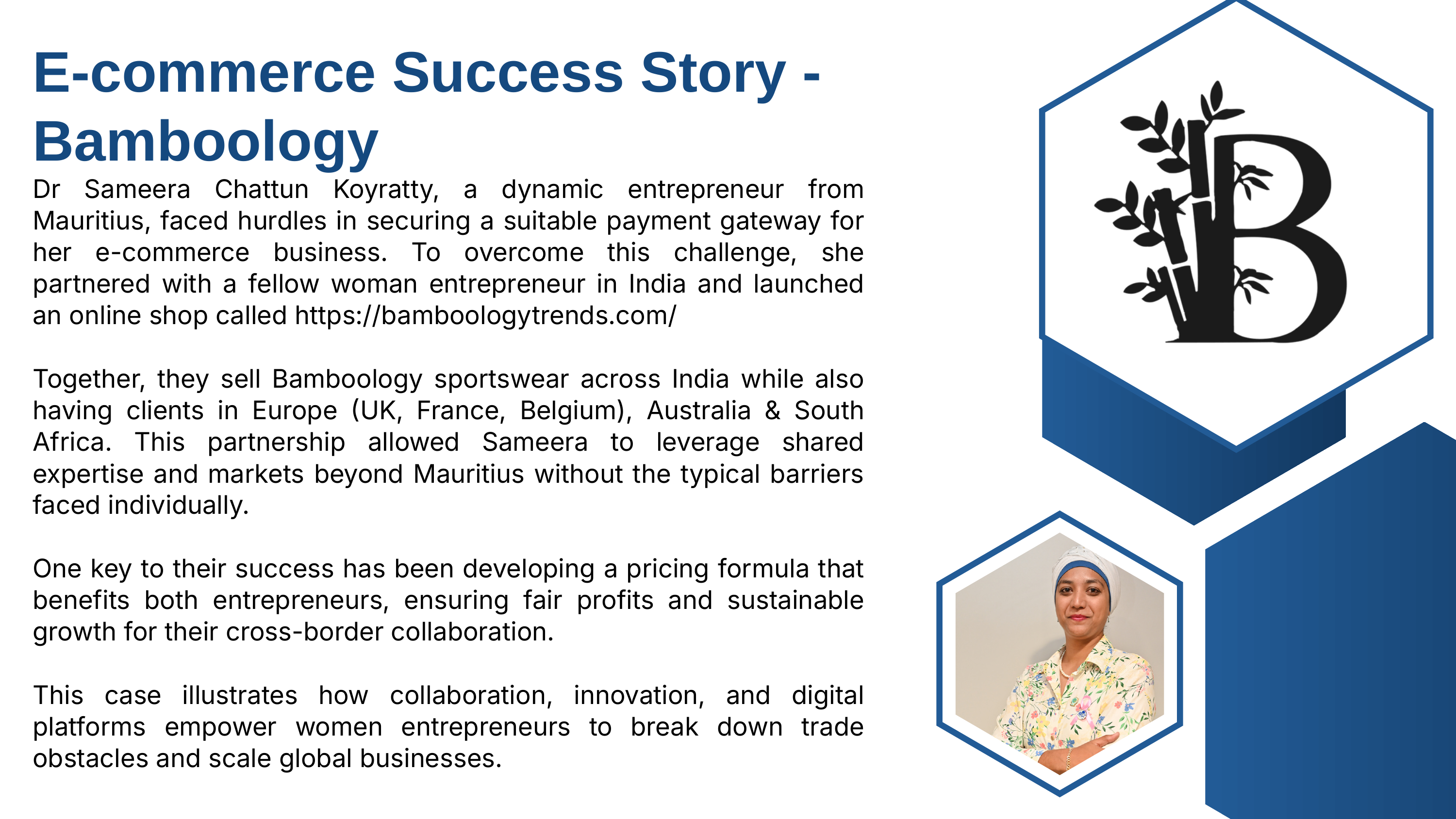

E-commerce Success Story - Bamboology
Dr Sameera Chattun Koyratty, a dynamic entrepreneur from Mauritius, faced hurdles in securing a suitable payment gateway for her e-commerce business. To overcome this challenge, she partnered with a fellow woman entrepreneur in India and launched an online shop called https://bamboologytrends.com/

Together, they sell Bamboology sportswear across India while also having clients in Europe (UK, France, Belgium), Australia & South Africa. This partnership allowed Sameera to leverage shared expertise and markets beyond Mauritius without the typical barriers faced individually.

One key to their success has been developing a pricing formula that benefits both entrepreneurs, ensuring fair profits and sustainable growth for their cross-border collaboration.

This case illustrates how collaboration, innovation, and digital platforms empower women entrepreneurs to break down trade obstacles and scale global businesses.